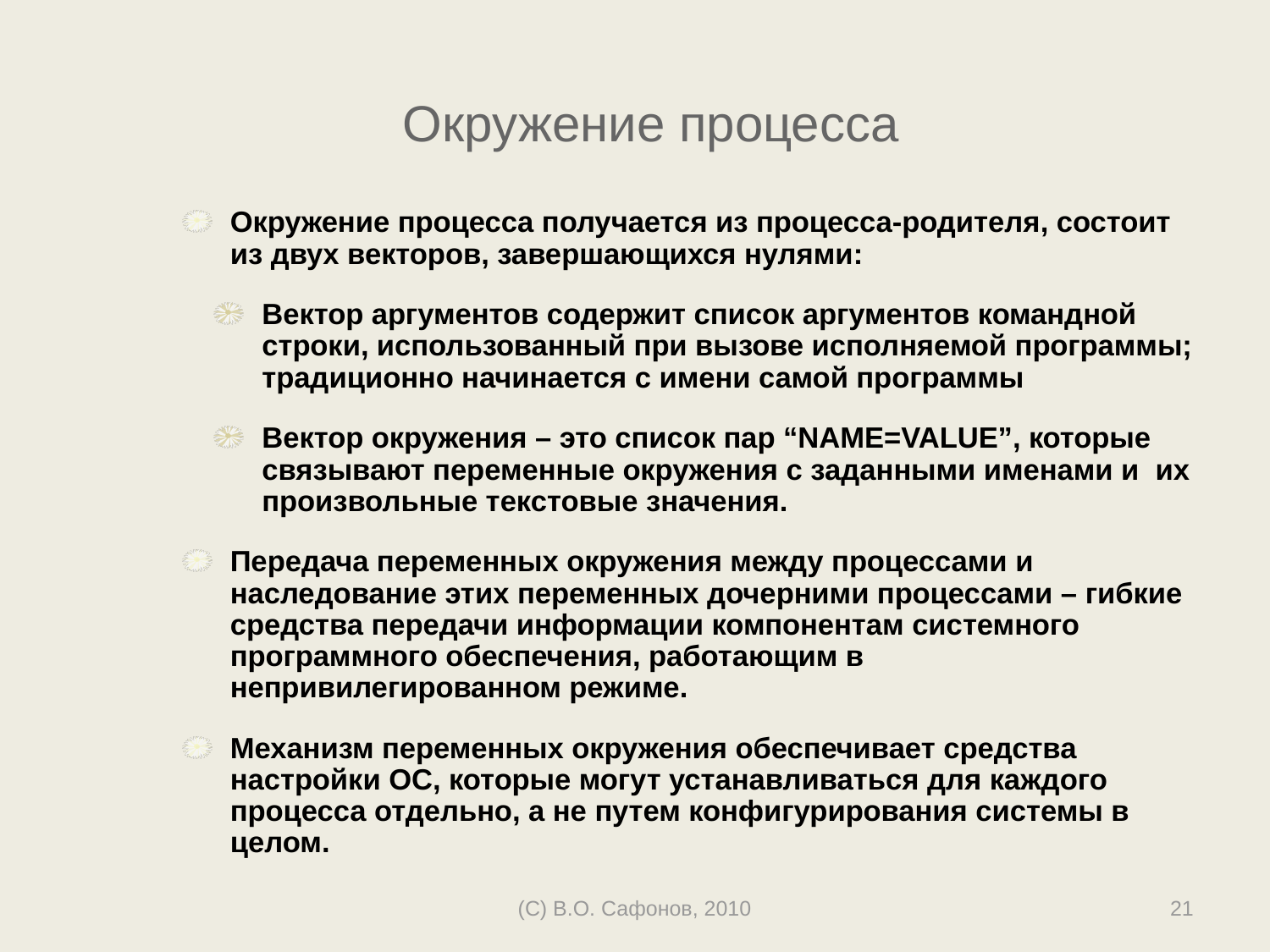

# Окружение процесса
Окружение процесса получается из процесса-родителя, состоит из двух векторов, завершающихся нулями:
Вектор аргументов содержит список аргументов командной строки, использованный при вызове исполняемой программы; традиционно начинается с имени самой программы
Вектор окружения – это список пар “NAME=VALUE”, которые связывают переменные окружения с заданными именами и  их произвольные текстовые значения.
Передача переменных окружения между процессами и наследование этих переменных дочерними процессами – гибкие средства передачи информации компонентам системного программного обеспечения, работающим в непривилегированном режиме.
Механизм переменных окружения обеспечивает средства настройки ОС, которые могут устанавливаться для каждого процесса отдельно, а не путем конфигурирования системы в целом.
(C) В.О. Сафонов, 2010
21